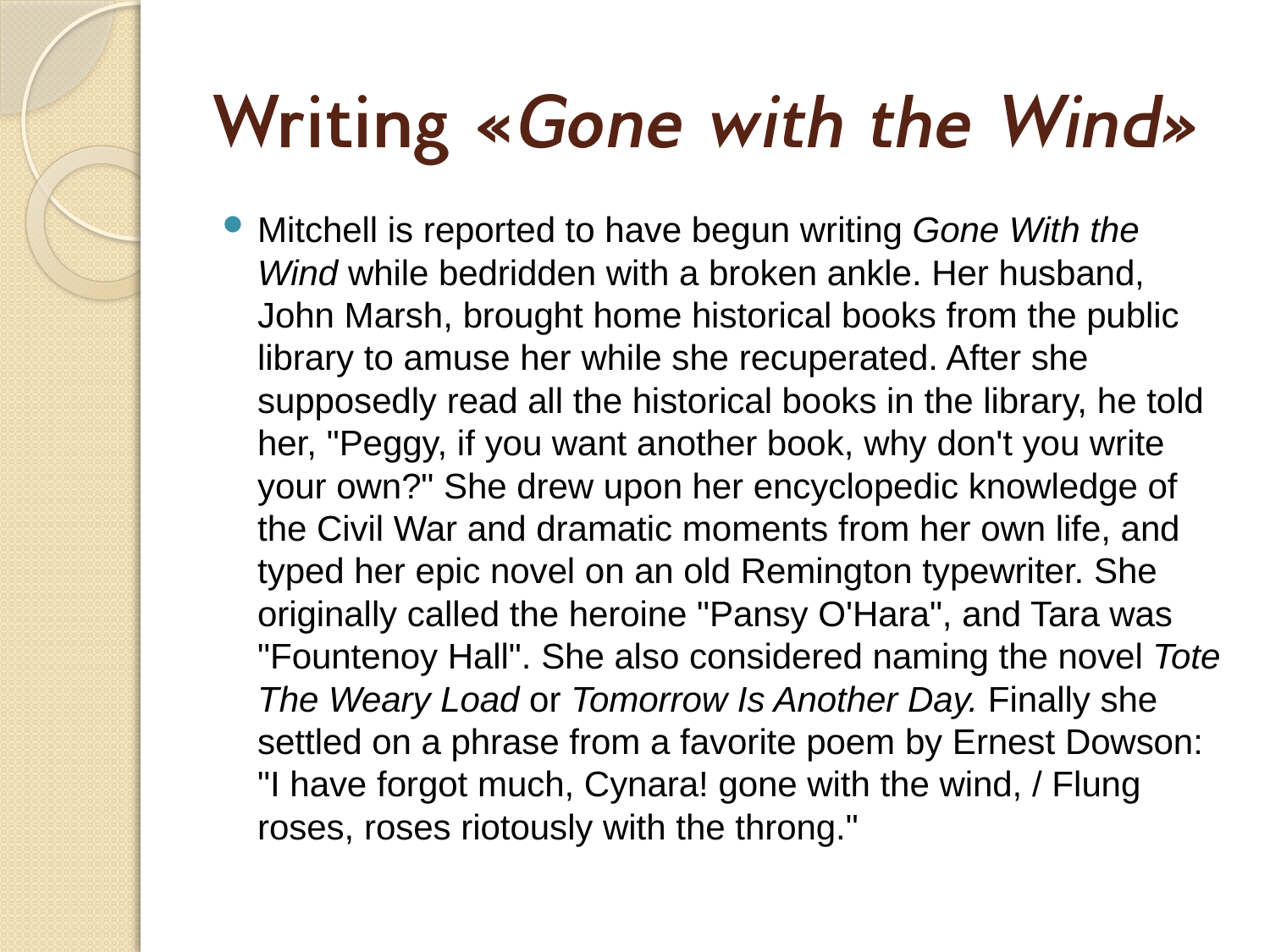

# Writing «Gone with the Wind»
Mitchell is reported to have begun writing Gone With the Wind while bedridden with a broken ankle. Her husband, John Marsh, brought home historical books from the public library to amuse her while she recuperated. After she supposedly read all the historical books in the library, he told her, "Peggy, if you want another book, why don't you write your own?" She drew upon her encyclopedic knowledge of the Civil War and dramatic moments from her own life, and typed her epic novel on an old Remington typewriter. She originally called the heroine "Pansy O'Hara", and Tara was "Fountenoy Hall". She also considered naming the novel Tote The Weary Load or Tomorrow Is Another Day. Finally she settled on a phrase from a favorite poem by Ernest Dowson: "I have forgot much, Cynara! gone with the wind, / Flung roses, roses riotously with the throng."